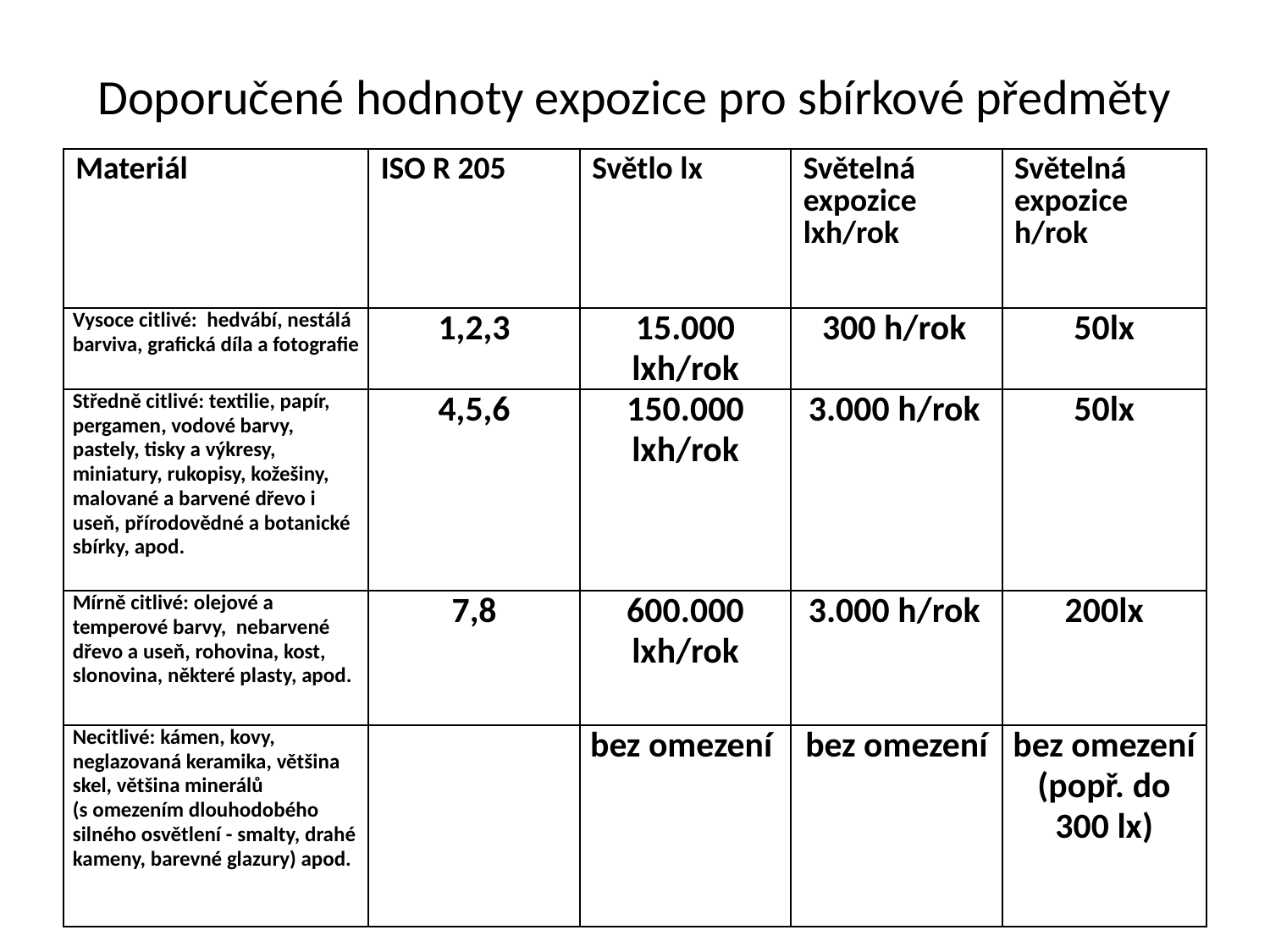

# Doporučené hodnoty expozice pro sbírkové předměty
| Materiál | ISO R 205 | Světlo lx | Světelná expozice lxh/rok | Světelná expozice h/rok |
| --- | --- | --- | --- | --- |
| Vysoce citlivé: hedvábí, nestálá barviva, grafická díla a fotografie | 1,2,3 | 15.000 lxh/rok | 300 h/rok | 50lx |
| Středně citlivé: textilie, papír, pergamen, vodové barvy, pastely, tisky a výkresy, miniatury, rukopisy, kožešiny, malované a barvené dřevo i useň, přírodovědné a botanické sbírky, apod. | 4,5,6 | 150.000 lxh/rok | 3.000 h/rok | 50lx |
| Mírně citlivé: olejové a temperové barvy, nebarvené dřevo a useň, rohovina, kost, slonovina, některé plasty, apod. | 7,8 | 600.000 lxh/rok | 3.000 h/rok | 200lx |
| Necitlivé: kámen, kovy, neglazovaná keramika, většina skel, většina minerálů (s omezením dlouhodobého silného osvětlení - smalty, drahé kameny, barevné glazury) apod. |  | bez omezení | bez omezení | bez omezení (popř. do 300 lx) |